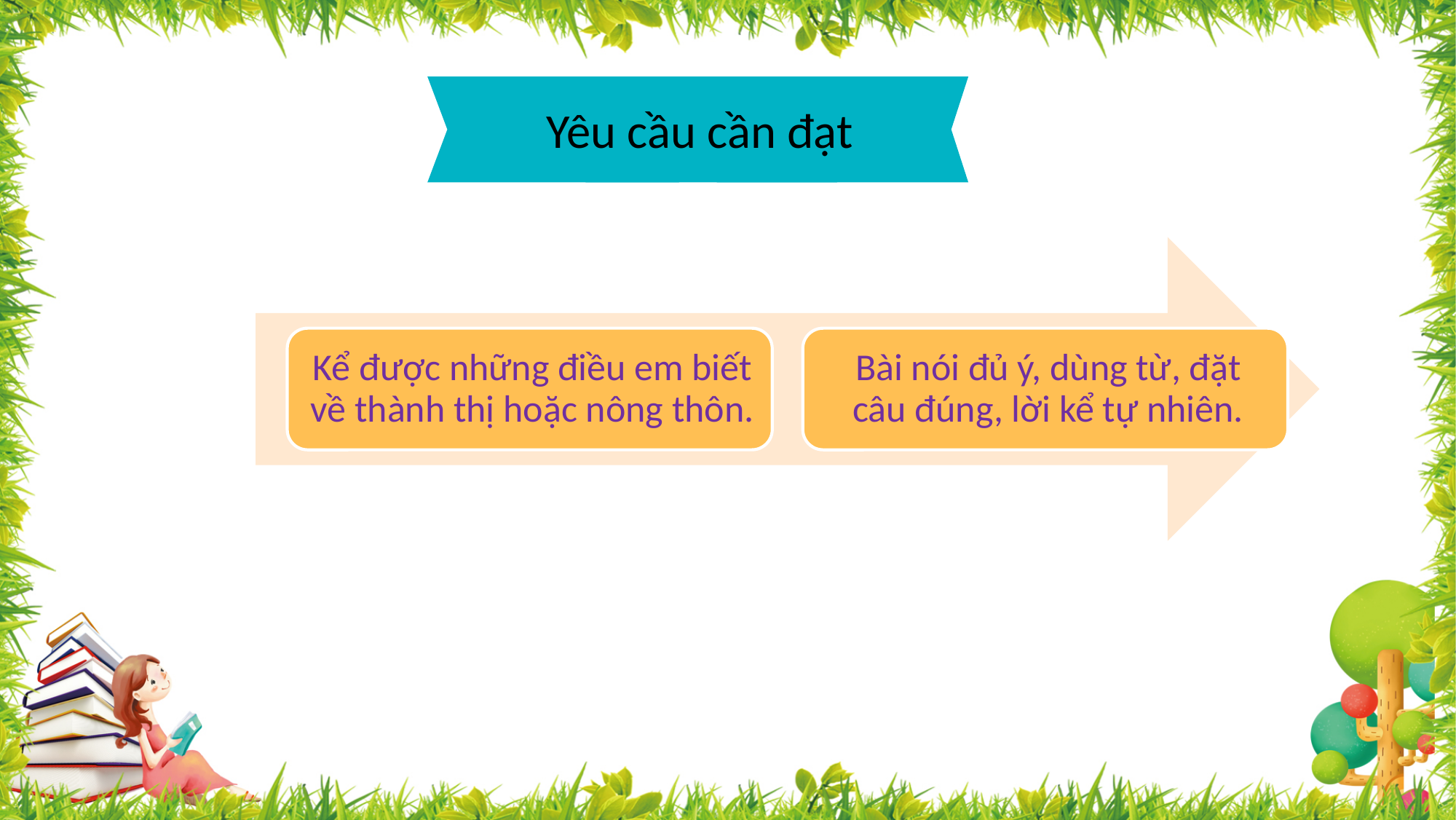

Yêu cầu cần đạt
Kể được những điều em biết về thành thị hoặc nông thôn.
Bài nói đủ ý, dùng từ, đặt câu đúng, lời kể tự nhiên.